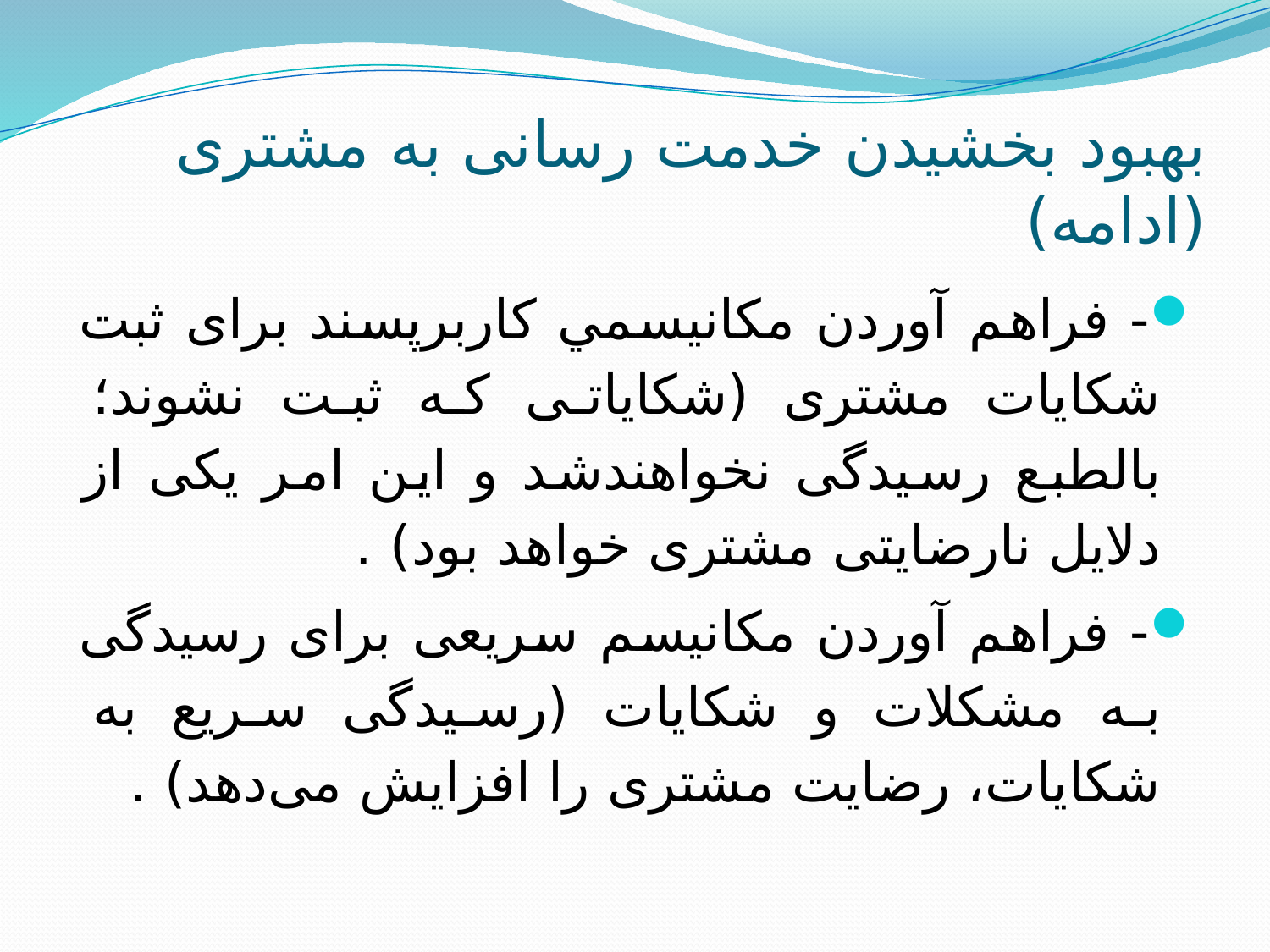

# بهبود بخشیدن خدمت رسانی به مشتری (ادامه)
- فراهم آوردن مكانیسمي كاربرپسند برای ثبت شكایات مشتری (شكایاتی كه ثبت نشوند؛ بالطبع رسیدگی نخواهندشد و این امر یكی از دلایل نارضایتی مشتری خواهد بود) .
- فراهم آوردن مكانیسم سریعی برای رسیدگی به مشكلات و شكایات (رسیدگی سریع به شكایات، رضایت مشتری را افزایش می‌دهد) .